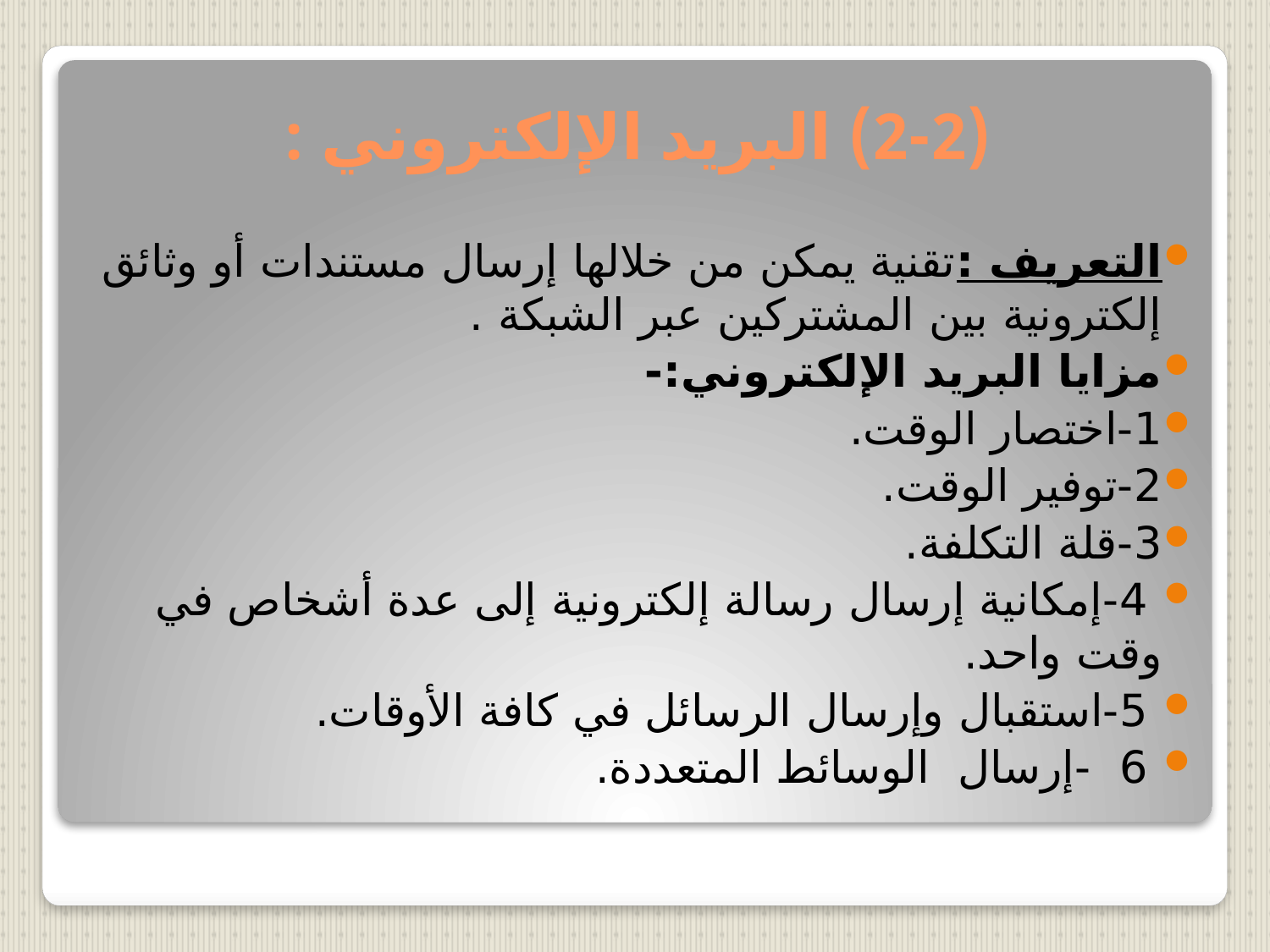

# (2-2) البريد الإلكتروني :
التعريف :تقنية يمكن من خلالها إرسال مستندات أو وثائق إلكترونية بين المشتركين عبر الشبكة .
مزايا البريد الإلكتروني:-
1-اختصار الوقت.
2-توفير الوقت.
3-قلة التكلفة.
 4-إمكانية إرسال رسالة إلكترونية إلى عدة أشخاص في وقت واحد.
 5-استقبال وإرسال الرسائل في كافة الأوقات.
 6  -إرسال  الوسائط المتعددة.